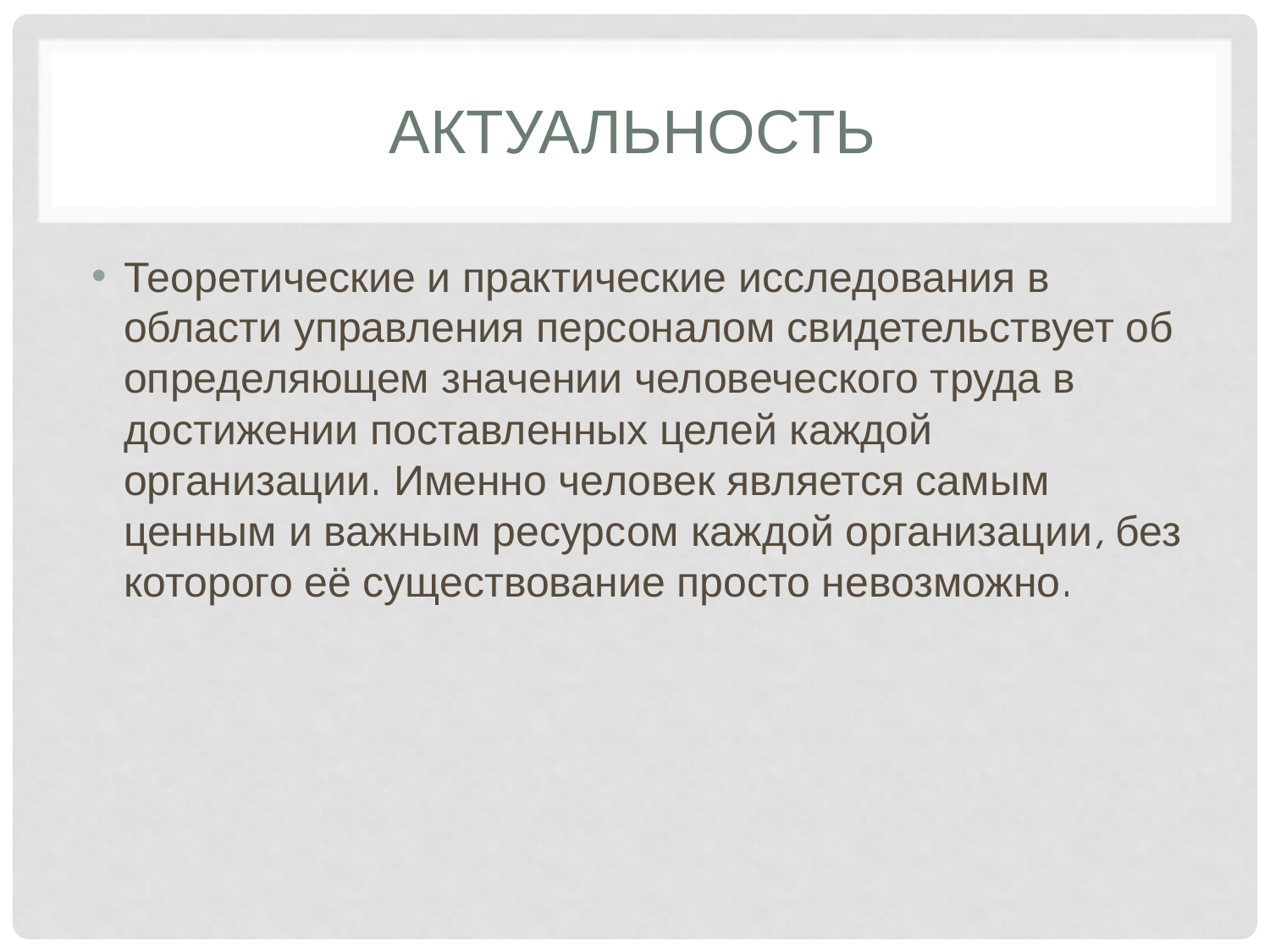

# Актуальность
Теоретические и практические исследования в области управления персоналом свидетельствует об определяющем значении человеческого труда в достижении поставленных целей каждой организации. Именно человек является самым ценным и важным ресурсом каждой организации, без которого её существование просто невозможно.